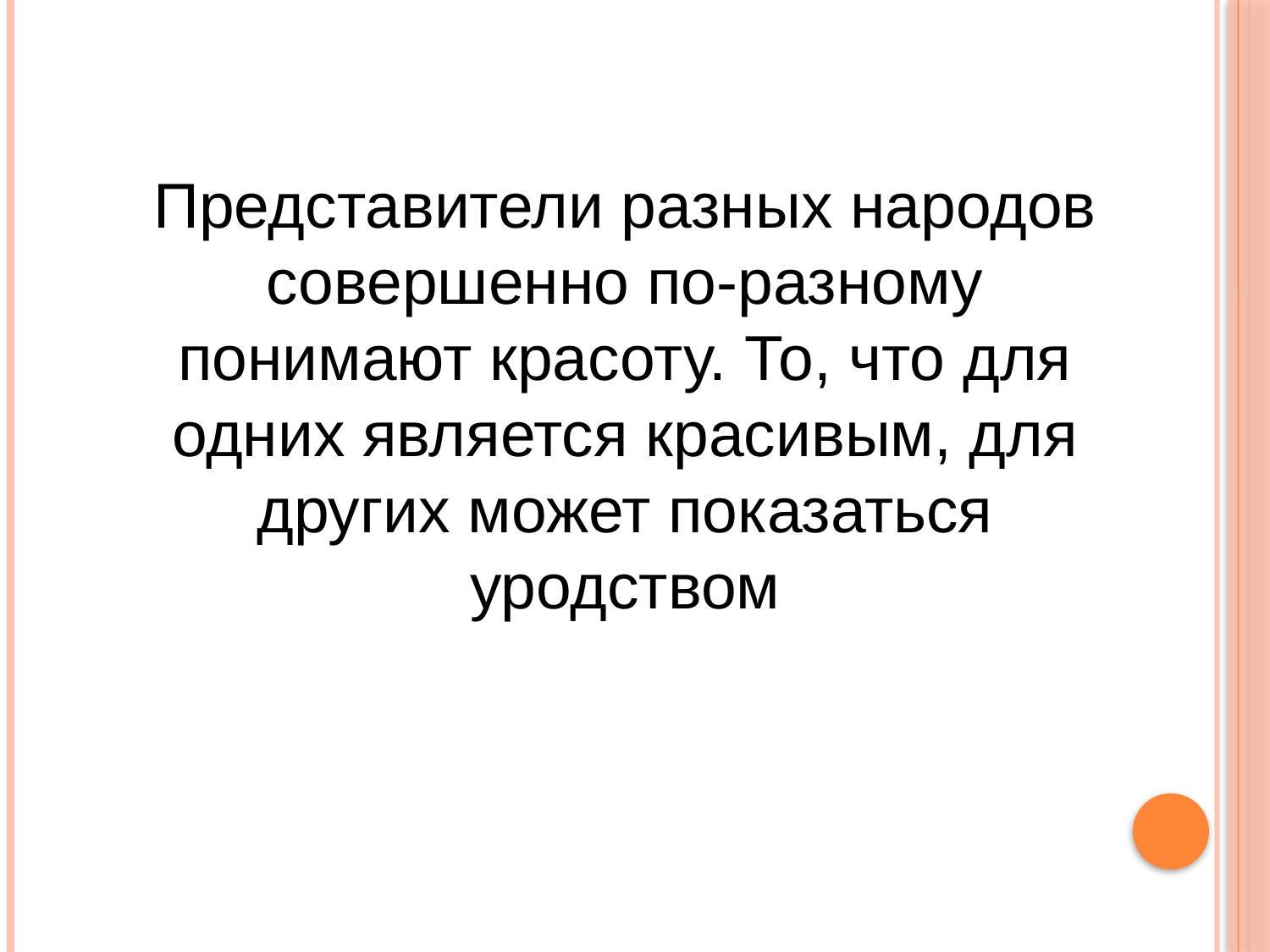

Представители разных народов совершенно по-разному понимают красоту. То, что для одних является красивым, для других может показаться уродством